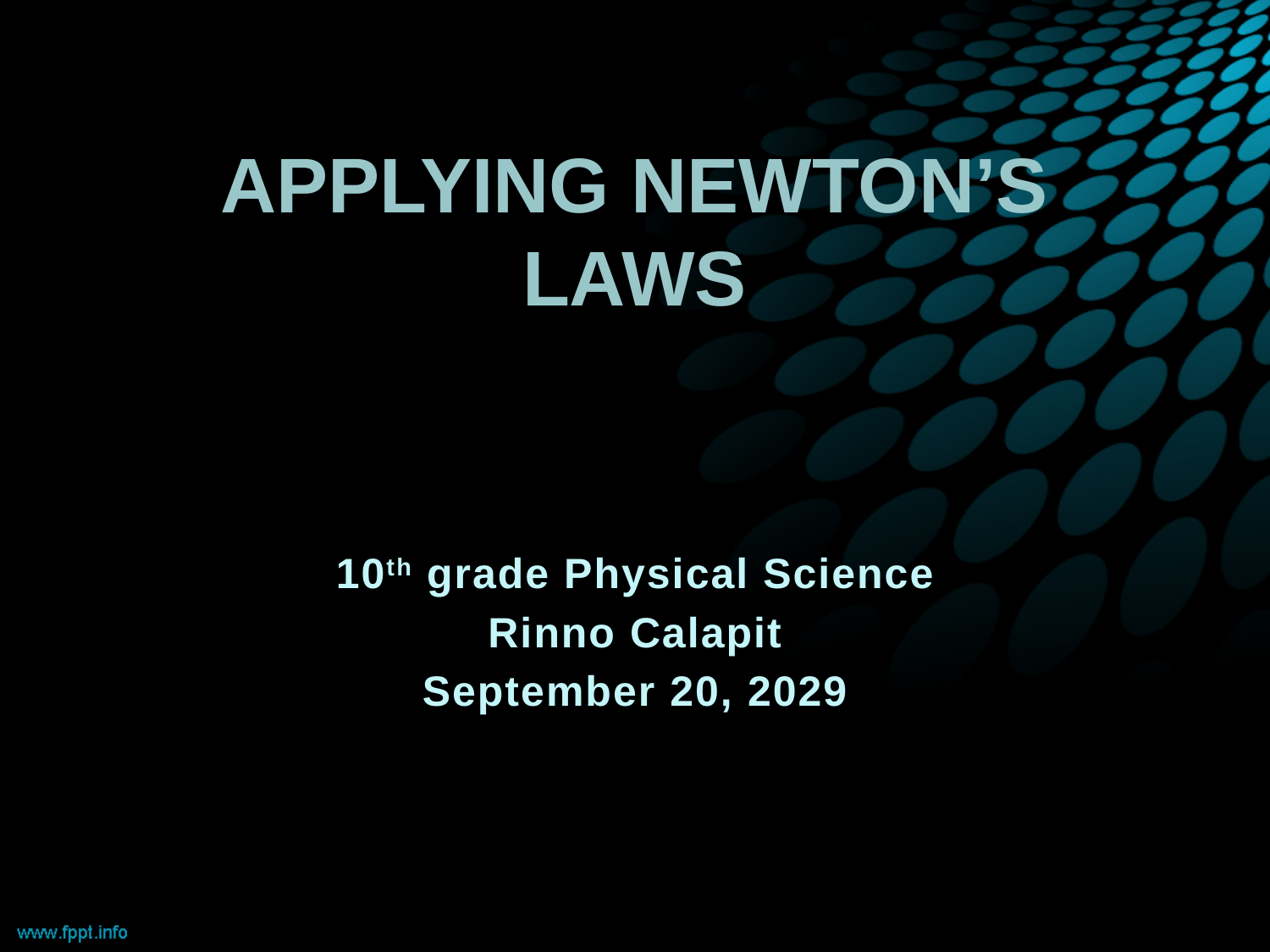

# Applying newton’s laws
10th grade Physical Science
Rinno Calapit
September 20, 2029